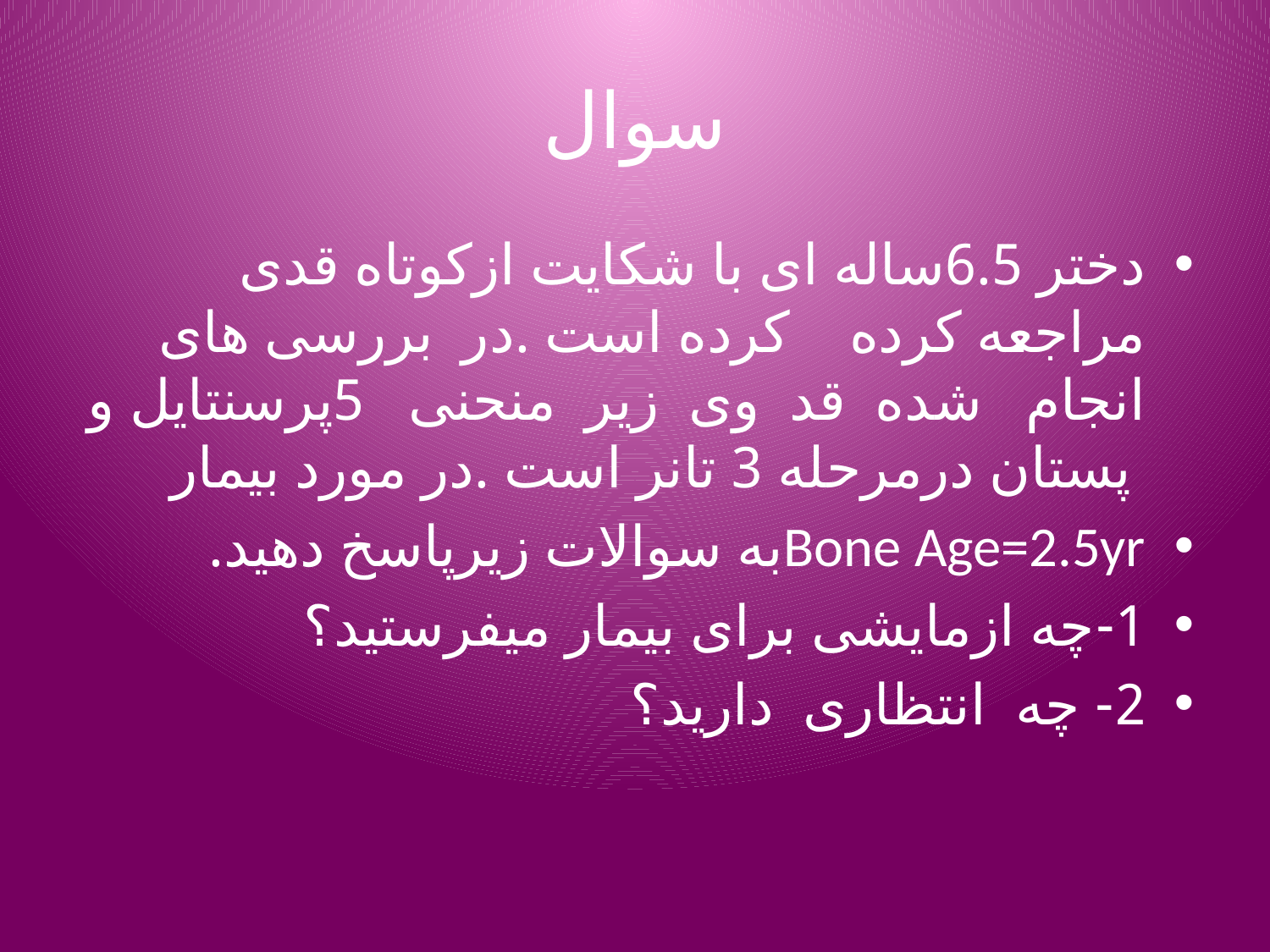

# سوال
دختر 6.5ساله ای با شکایت ازکوتاه قدی مراجعه کرده    کرده است .در  بررسی های انجام   شده  قد  وی  زیر  منحنی   5پرسنتایل و  پستان درمرحله 3 تانر است .در مورد بیمار
Bone Age=2.5yrبه سوالات زیرپاسخ دهید.
1-چه ازمایشی برای بیمار میفرستید؟
2- چه  انتظاری  دارید؟